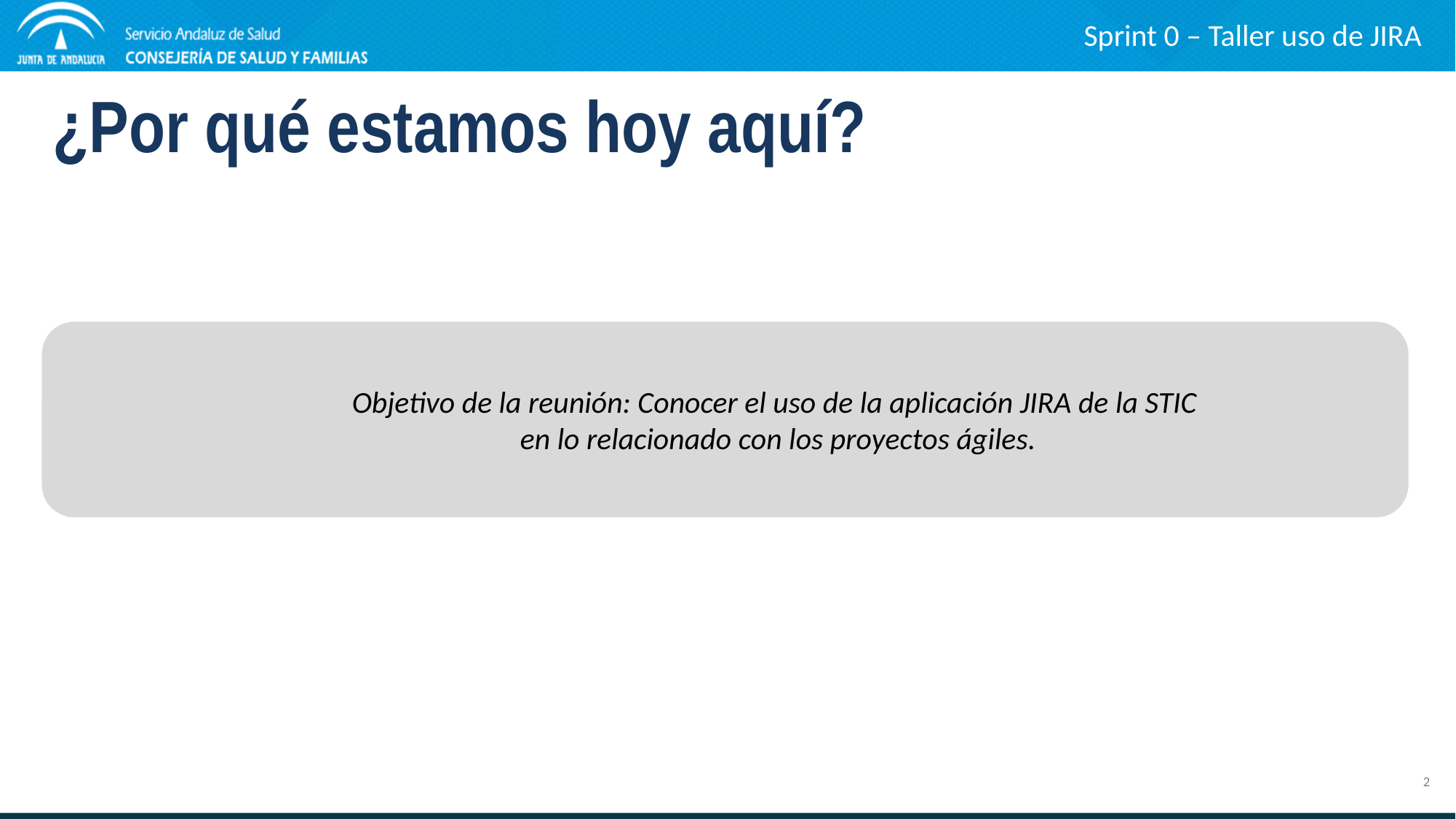

Sprint 0 – Taller uso de JIRA
¿Por qué estamos hoy aquí?

Objetivo de la reunión: Conocer el uso de la aplicación JIRA de la STIC
 en lo relacionado con los proyectos ágiles.
2